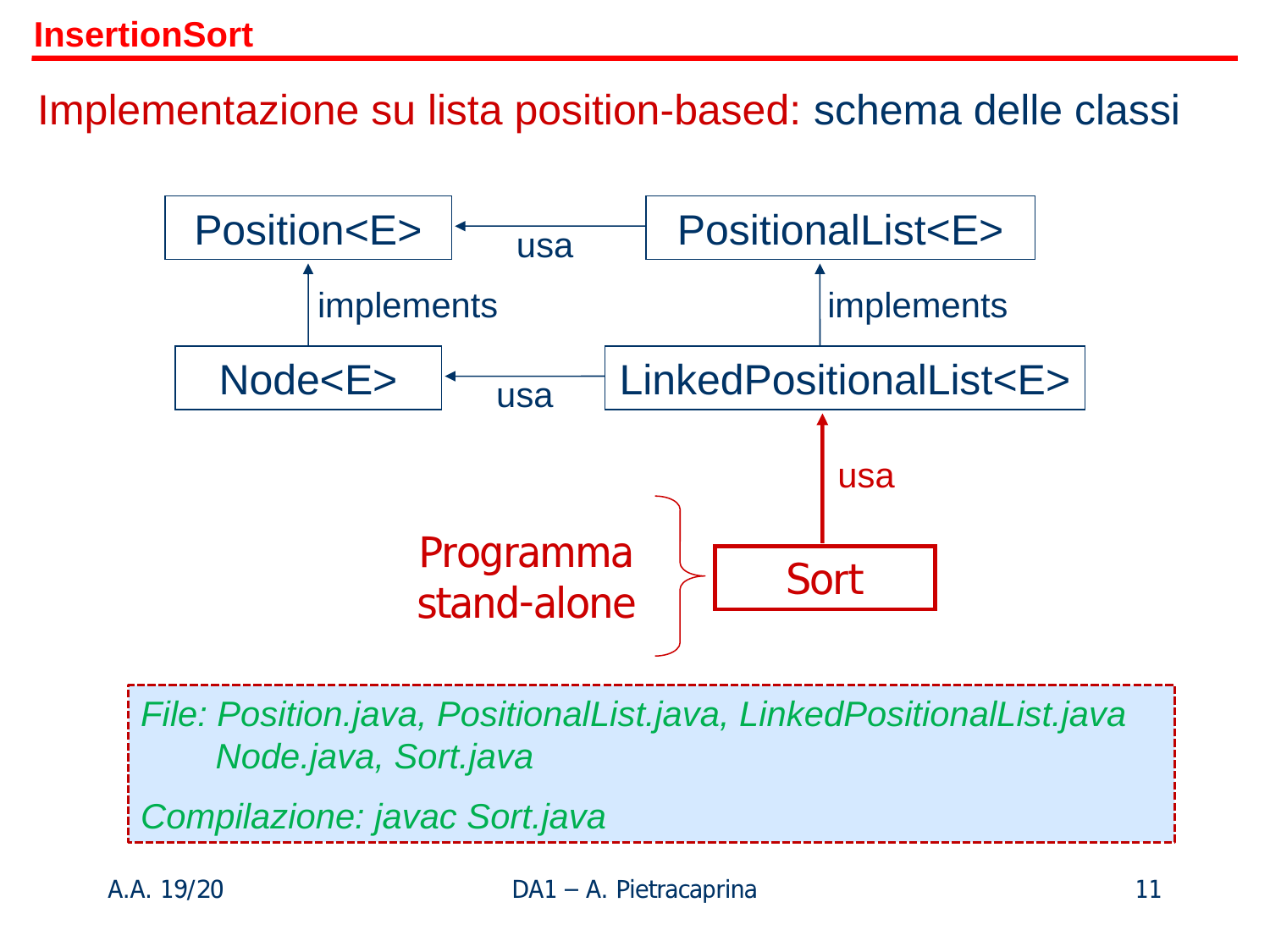

InsertionSort

Implementazione su lista position-based: schema delle classi
Position<E>
PositionalList<E>
usa

implements
implements
Node<E>
LinkedPositionalList<E>
usa

usa
Sort

Programma stand-alone
File: Position.java, PositionalList.java, LinkedPositionalList.java Node.java, Sort.java
Compilazione: javac Sort.java
A.A. 19/20
DA1 – A. Pietracaprina
11